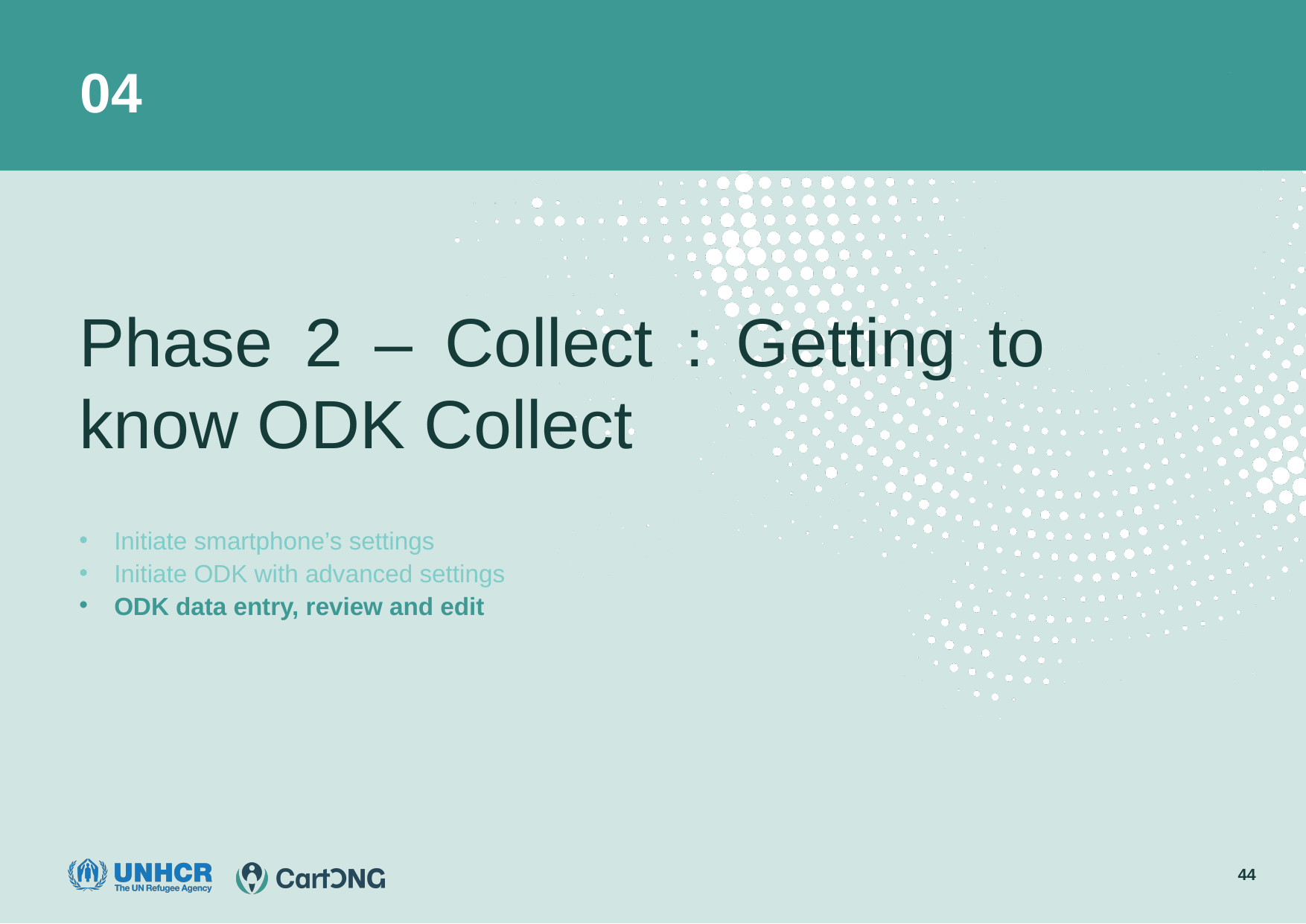

04
Phase 2 – Collect : Getting to know ODK Collect
Initiate smartphone’s settings
Initiate ODK with advanced settings
ODK data entry, review and edit

44